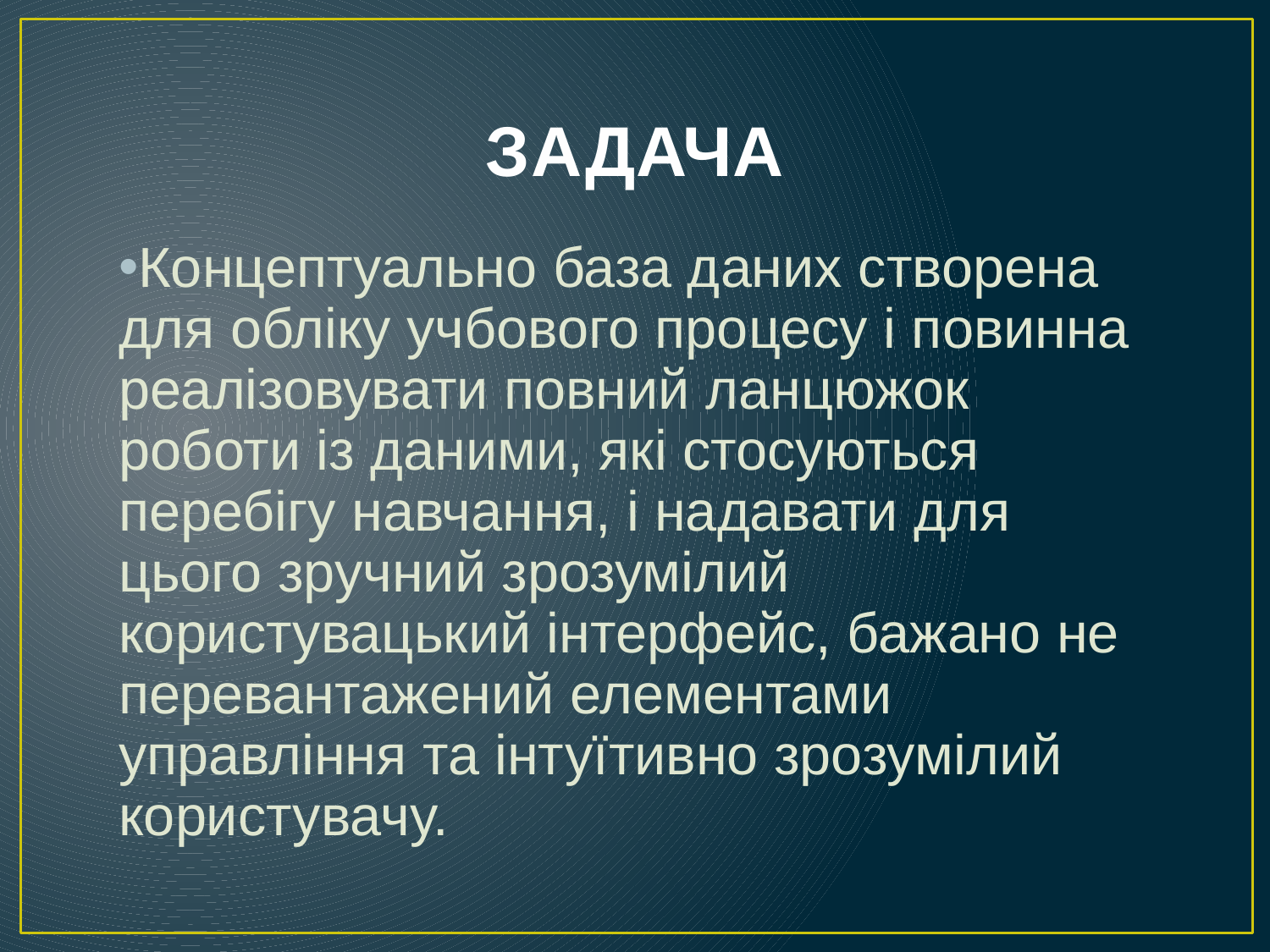

# ЗАДАЧА
Концептуально база даних створена для обліку учбового процесу і повинна реалізовувати повний ланцюжок роботи із даними, які стосуються перебігу навчання, і надавати для цього зручний зрозумілий користувацький інтерфейс, бажано не перевантажений елементами управління та інтуїтивно зрозумілий користувачу.